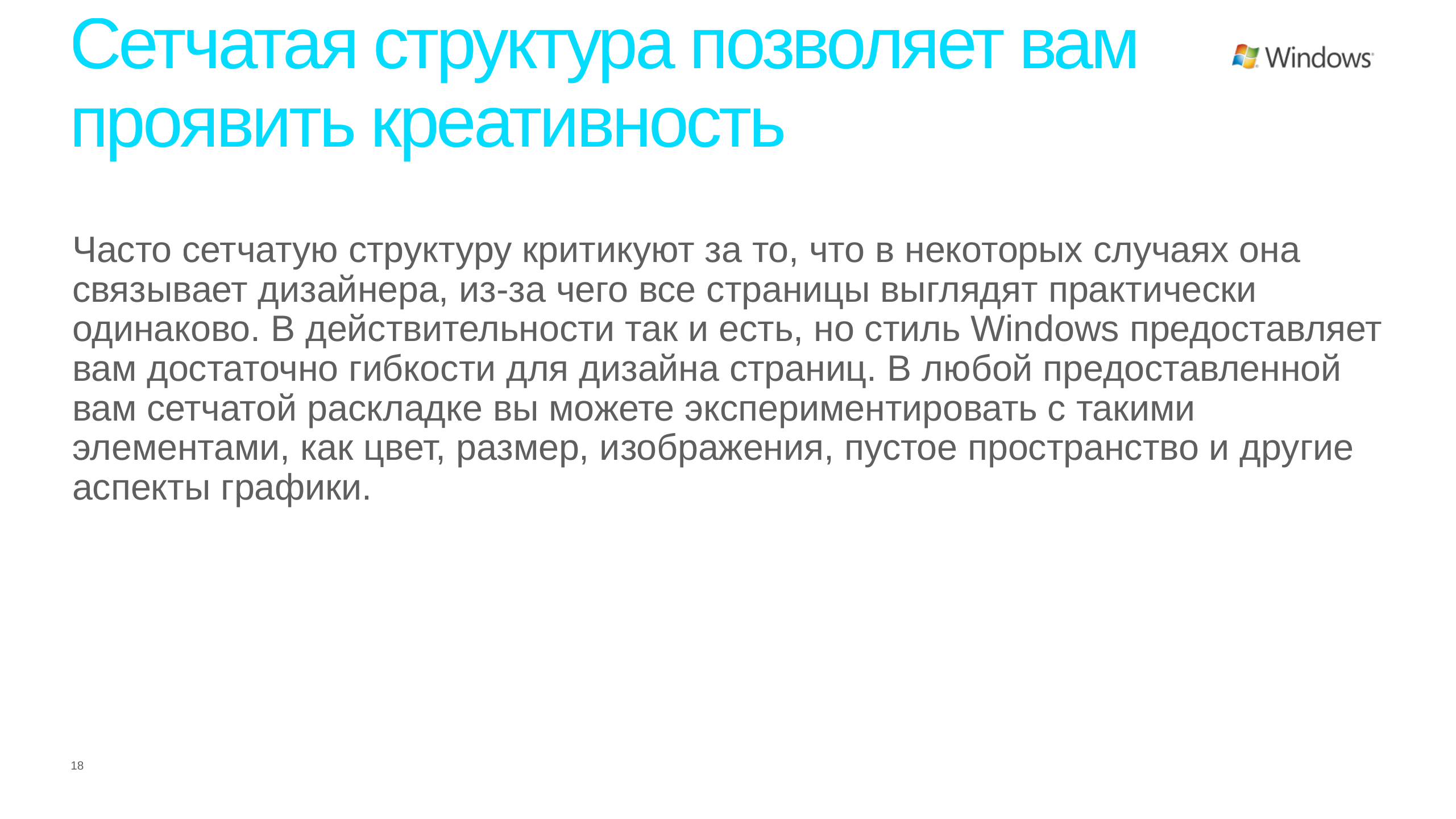

# Сетчатая структура позволяет вам проявить креативность

Часто сетчатую структуру критикуют за то, что в некоторых случаях она связывает дизайнера, из-за чего все страницы выглядят практически одинаково. В действительности так и есть, но стиль Windows предоставляет вам достаточно гибкости для дизайна страниц. В любой предоставленной вам сетчатой раскладке вы можете экспериментировать с такими элементами, как цвет, размер, изображения, пустое пространство и другие аспекты графики.